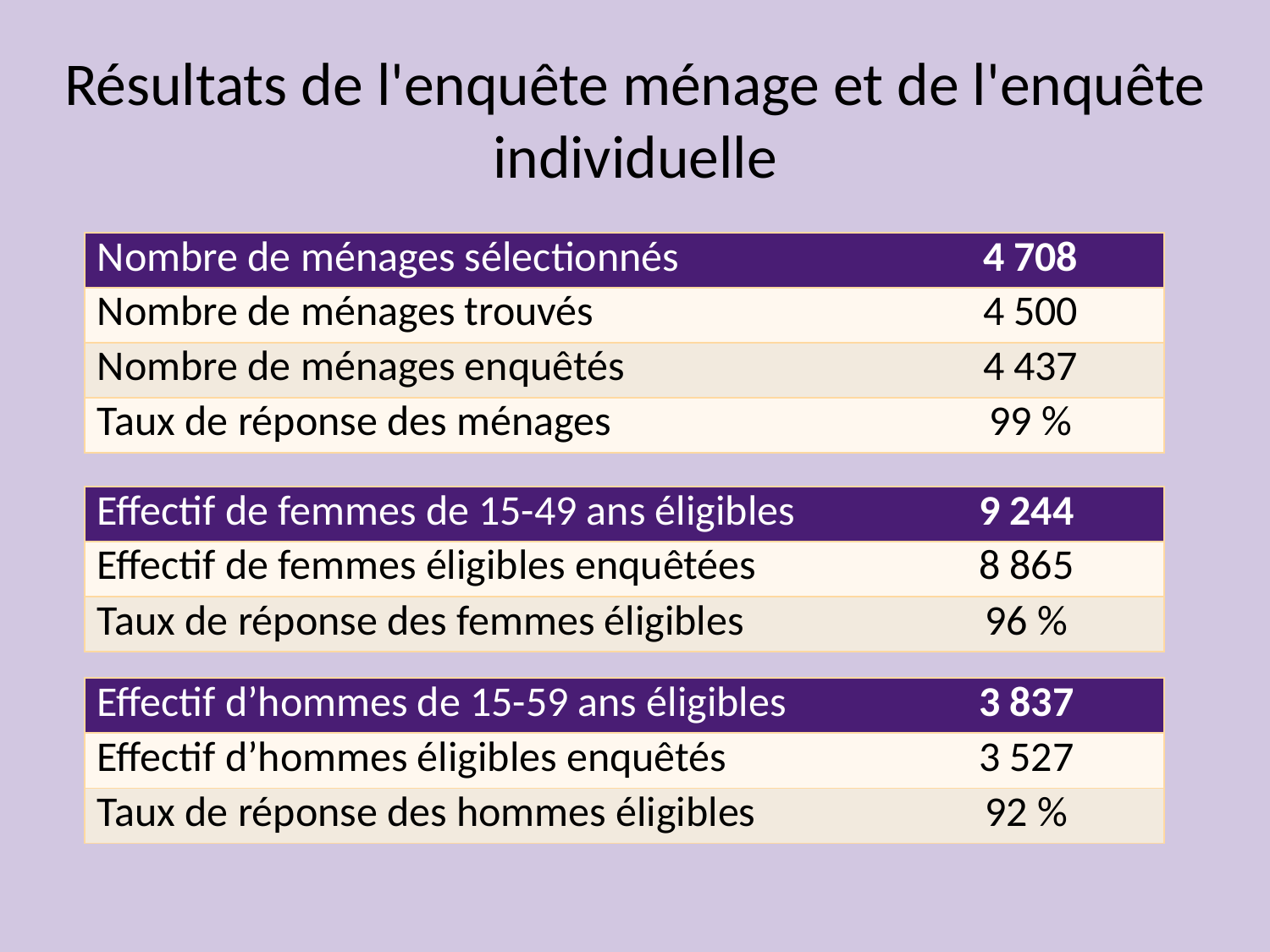

Résultats de l'enquête ménage et de l'enquête individuelle
| Nombre de ménages sélectionnés | 4 708 |
| --- | --- |
| Nombre de ménages trouvés | 4 500 |
| Nombre de ménages enquêtés | 4 437 |
| Taux de réponse des ménages | 99 % |
| Effectif de femmes de 15-49 ans éligibles | 9 244 |
| --- | --- |
| Effectif de femmes éligibles enquêtées | 8 865 |
| Taux de réponse des femmes éligibles | 96 % |
| Effectif d’hommes de 15-59 ans éligibles | 3 837 |
| --- | --- |
| Effectif d’hommes éligibles enquêtés | 3 527 |
| Taux de réponse des hommes éligibles | 92 % |